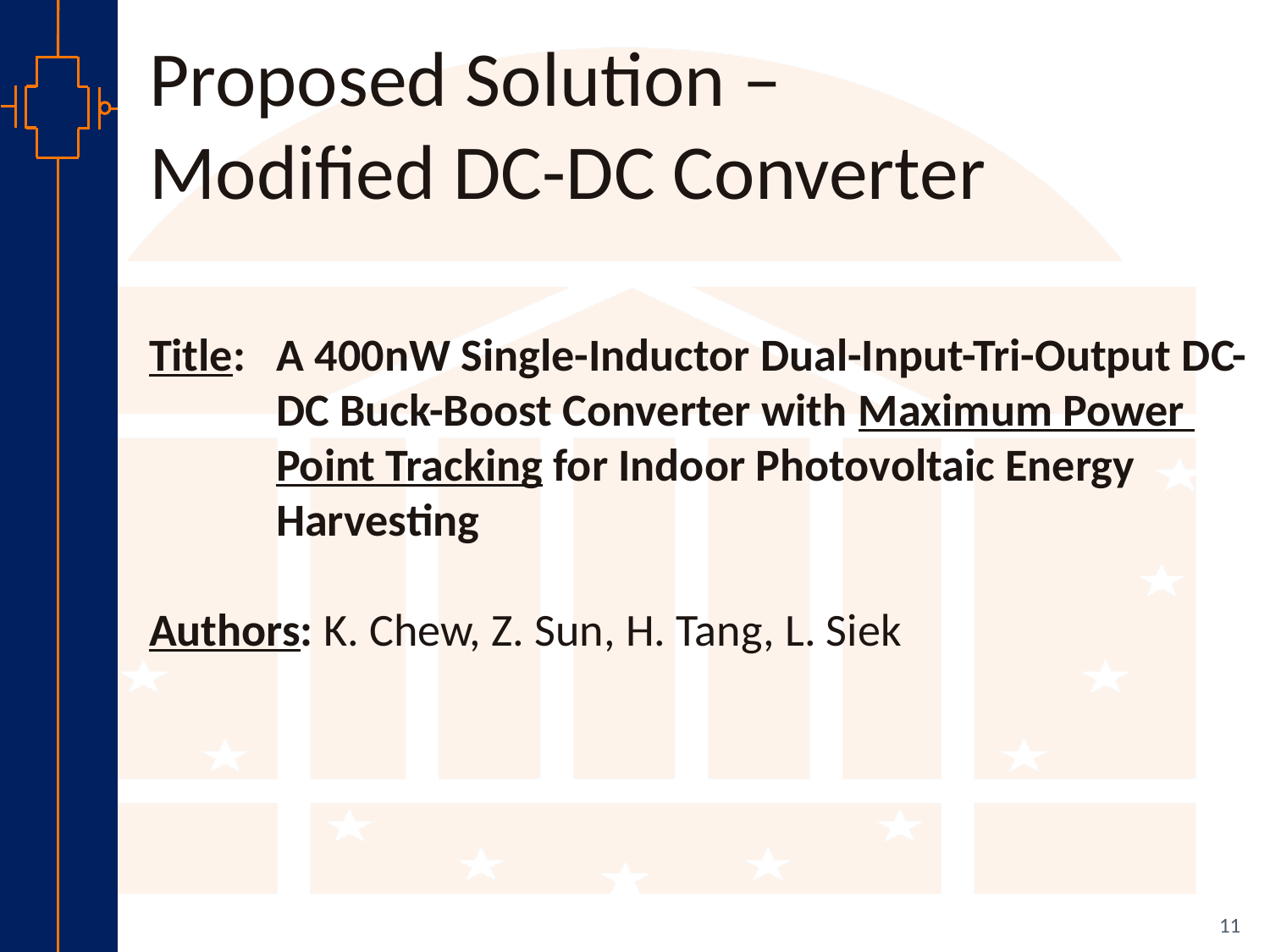

Proposed Solution –
Modified DC-DC Converter

Title:   A 400nW Single-Inductor Dual-Input-Tri-Output DC-
	DC Buck-Boost Converter with Maximum Power
	Point Tracking for Indoor Photovoltaic Energy
	Harvesting

Authors: K. Chew, Z. Sun, H. Tang, L. Siek
11